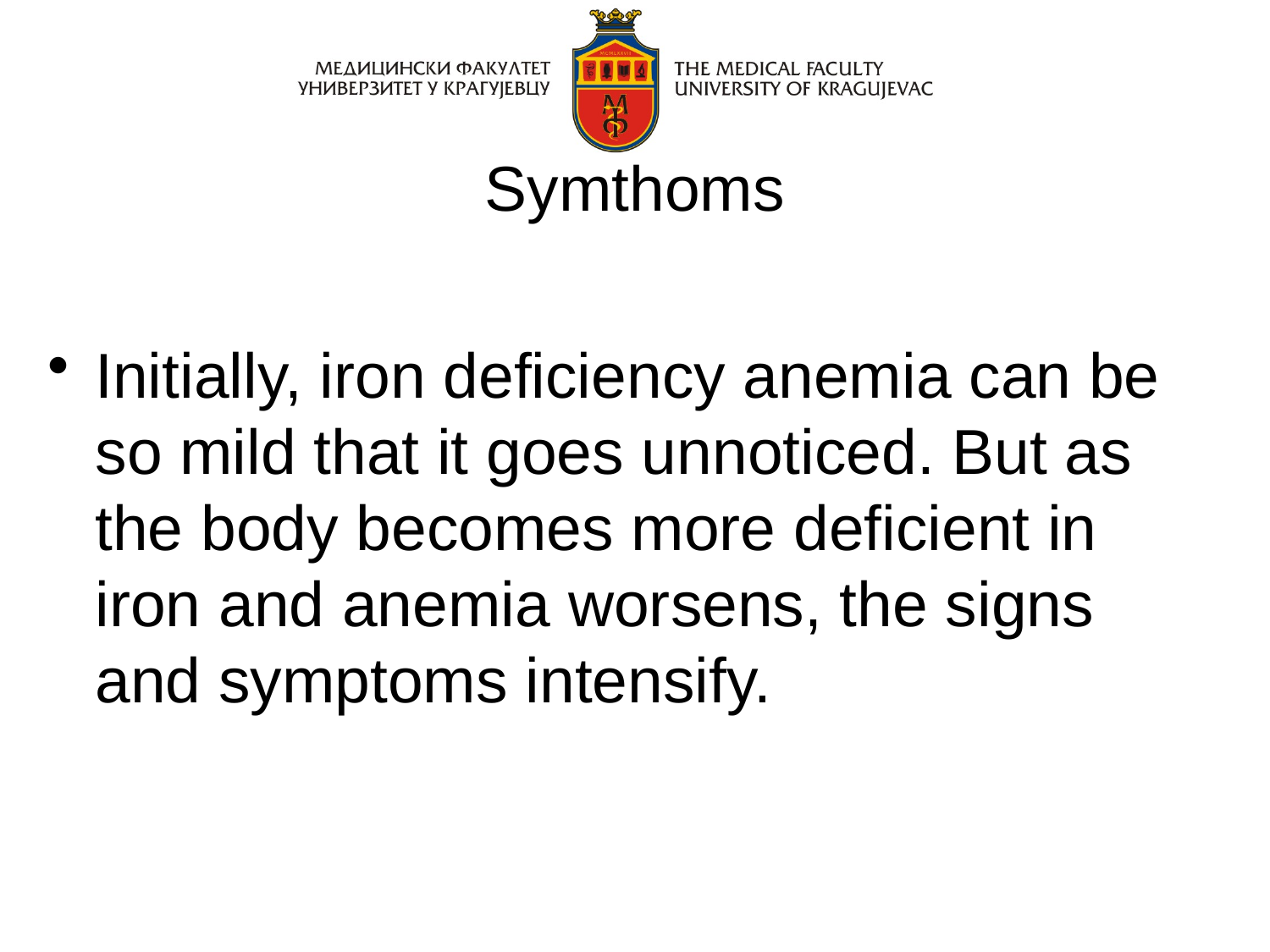

# Symthoms

Initially, iron deficiency anemia can be so mild that it goes unnoticed. But as the body becomes more deficient in iron and anemia worsens, the signs and symptoms intensify.